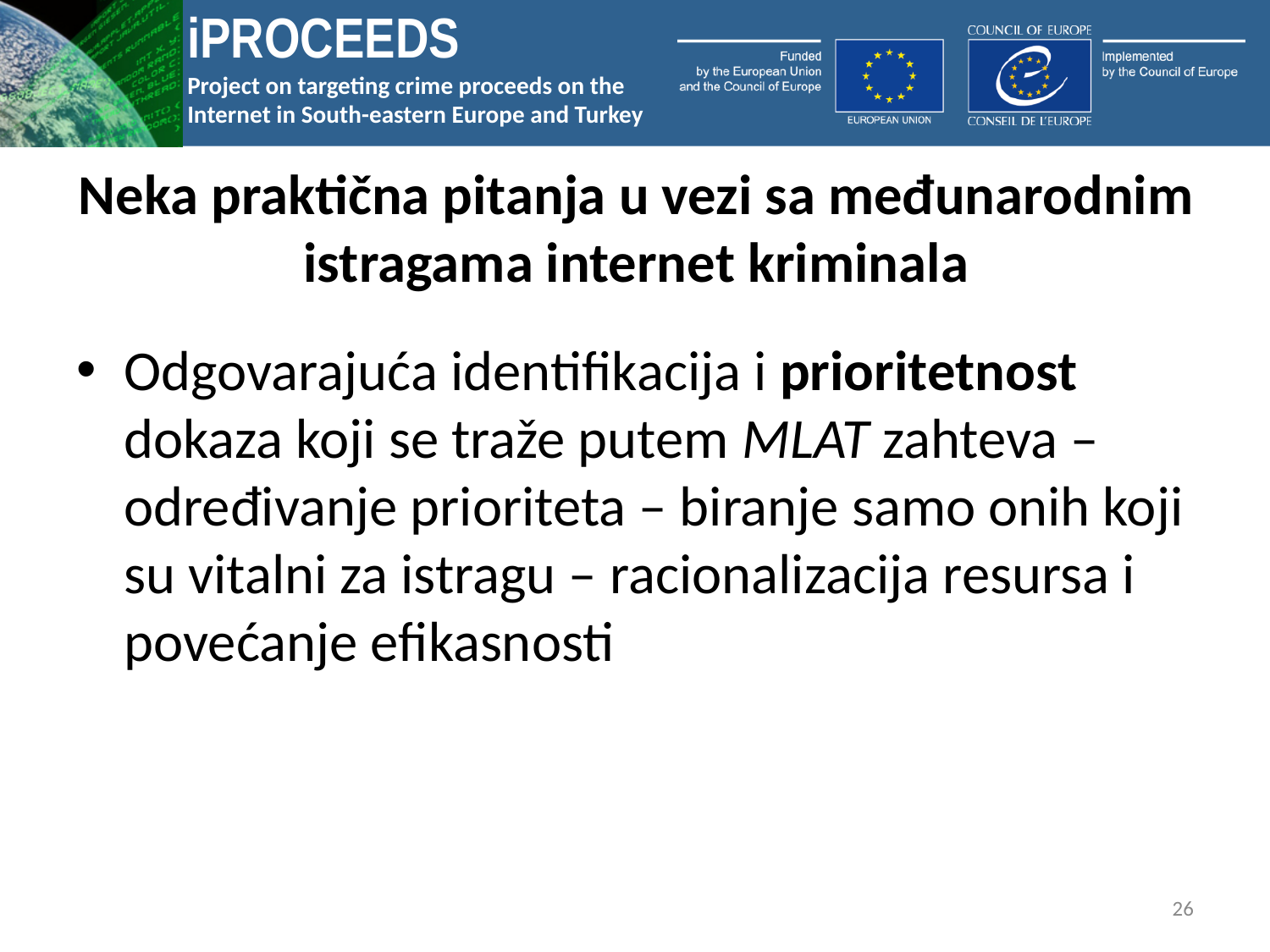

# Neka praktična pitanja u vezi sa međunarodnim istragama internet kriminala
Odgovarajuća identifikacija i prioritetnost dokaza koji se traže putem MLAT zahteva – određivanje prioriteta – biranje samo onih koji su vitalni za istragu – racionalizacija resursa i povećanje efikasnosti
26